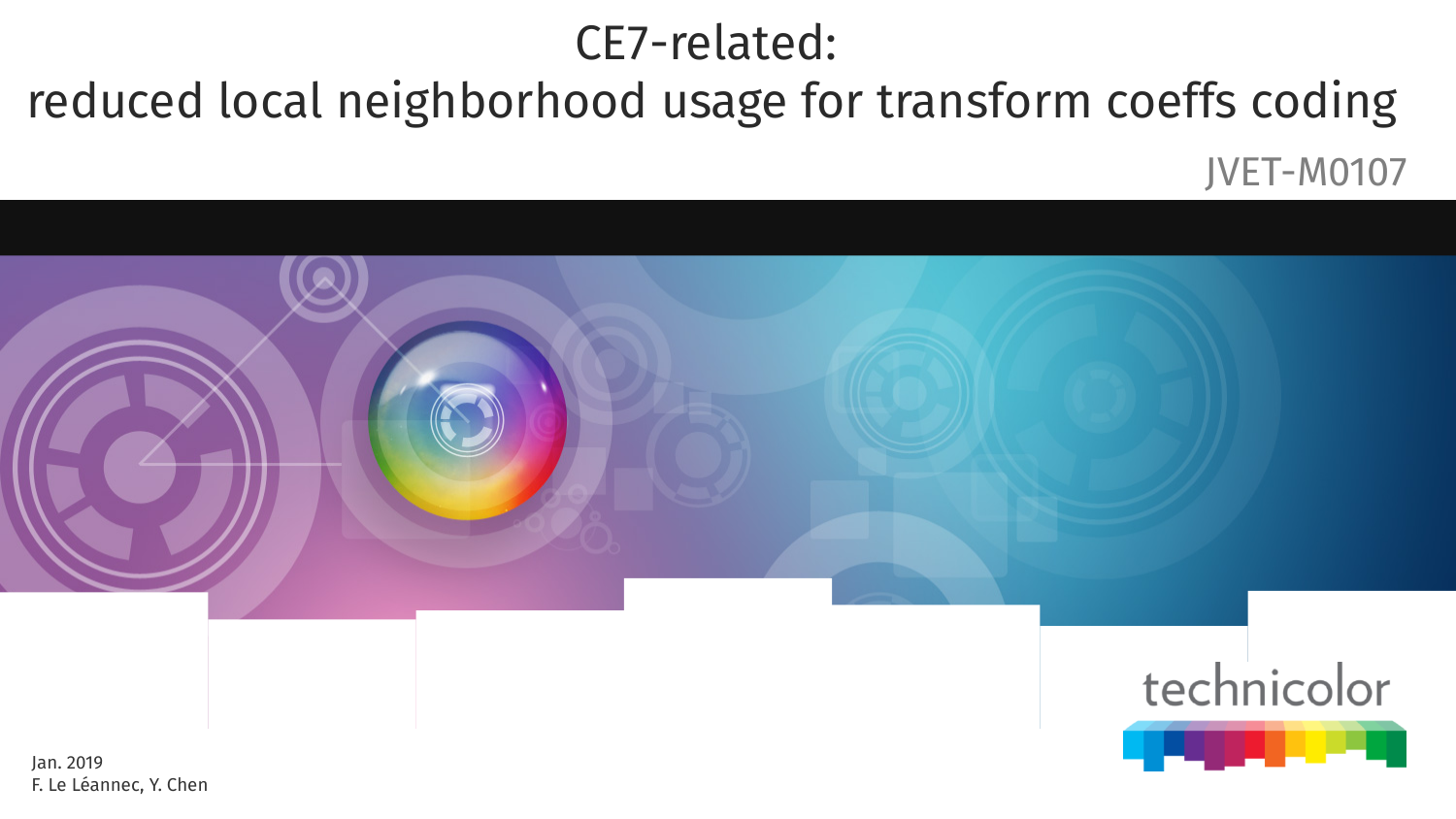

# CE7-related: reduced local neighborhood usage for transform coeffs coding
JVET-M0107
Jan. 2019
F. Le Léannec, Y. Chen